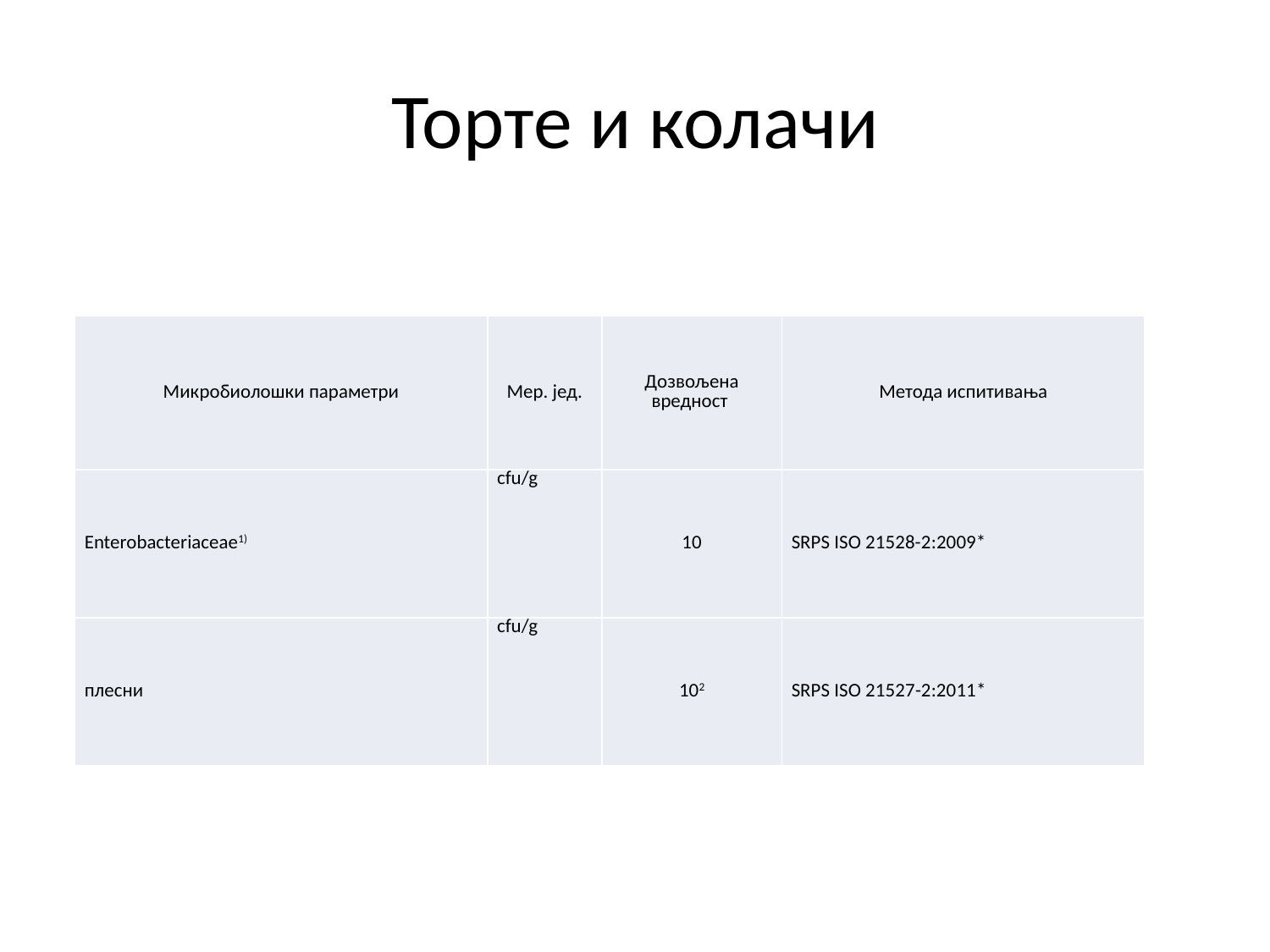

# Торте и колачи
| Микробиолошки параметри | Мер. јед. | Дозвољена вредност | Метода испитивања |
| --- | --- | --- | --- |
| Enterobacteriaceae1) | cfu/g | 10 | SRPS ISO 21528-2:2009\* |
| плесни | cfu/g | 102 | SRPS ISO 21527-2:2011\* |